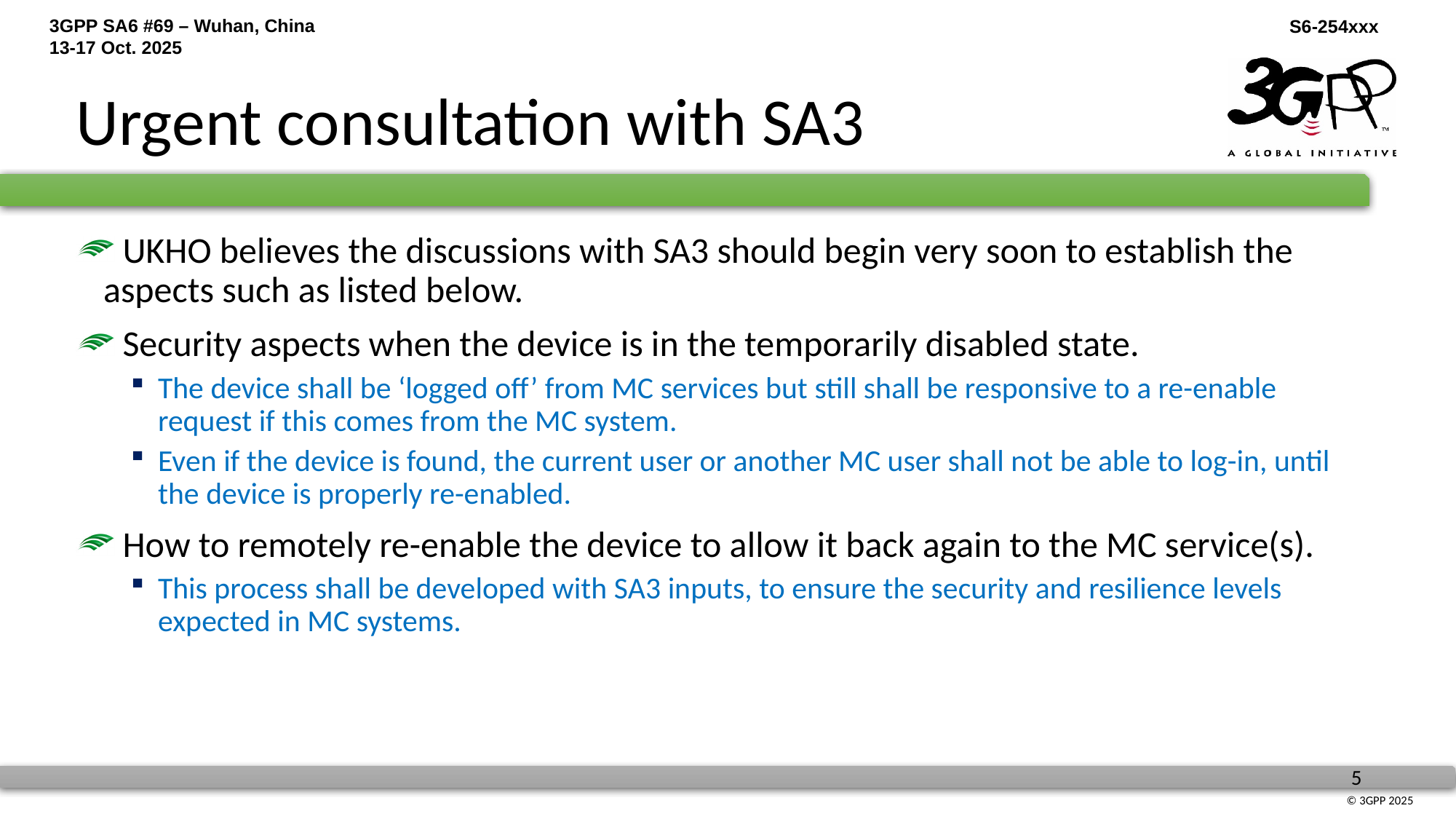

# Urgent consultation with SA3
 UKHO believes the discussions with SA3 should begin very soon to establish the aspects such as listed below.
 Security aspects when the device is in the temporarily disabled state.
The device shall be ‘logged off’ from MC services but still shall be responsive to a re-enable request if this comes from the MC system.
Even if the device is found, the current user or another MC user shall not be able to log-in, until the device is properly re-enabled.
 How to remotely re-enable the device to allow it back again to the MC service(s).
This process shall be developed with SA3 inputs, to ensure the security and resilience levels expected in MC systems.